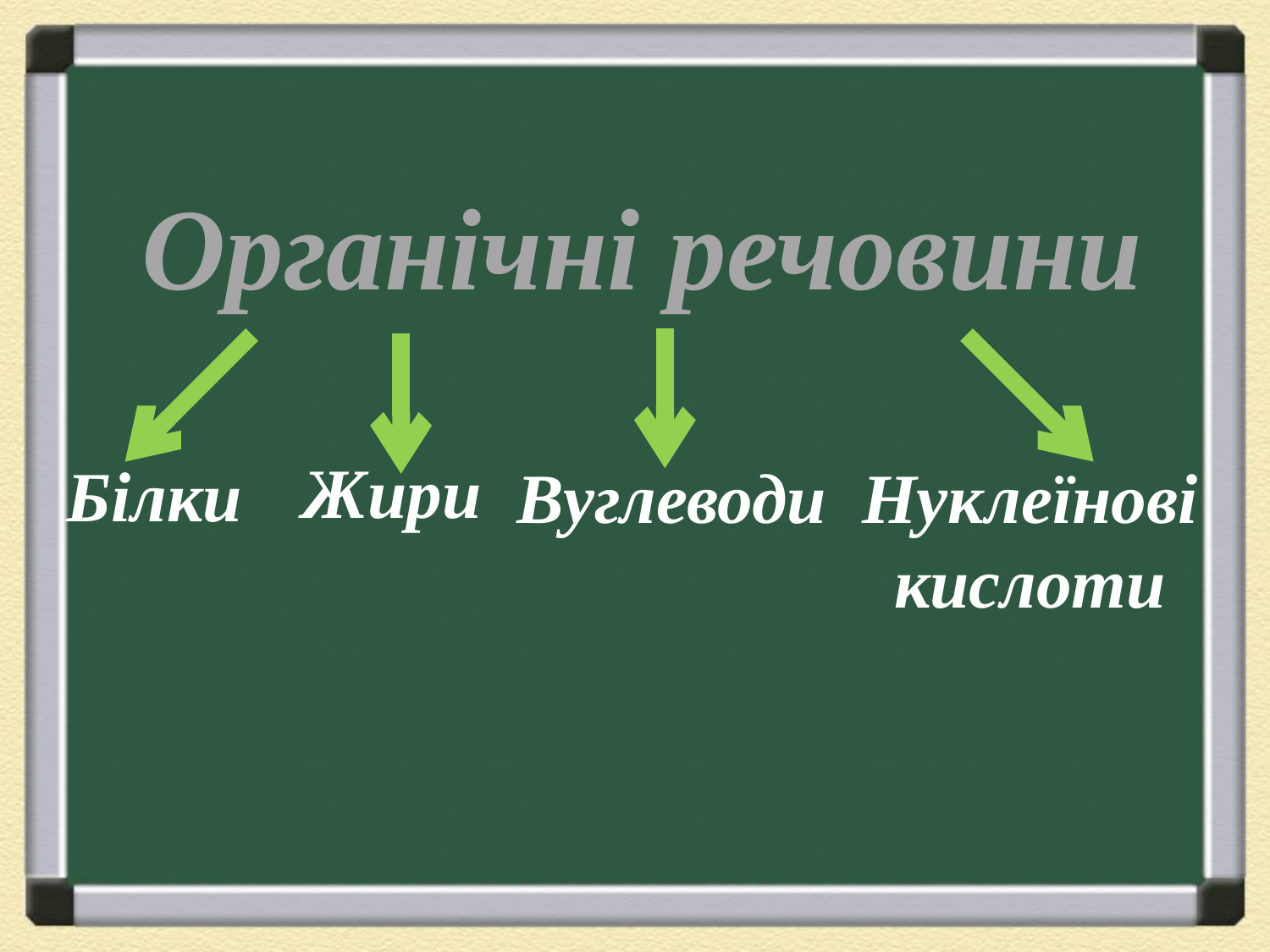

Органічні речовини
Жири
Білки
Вуглеводи
Нуклеїнові кислоти